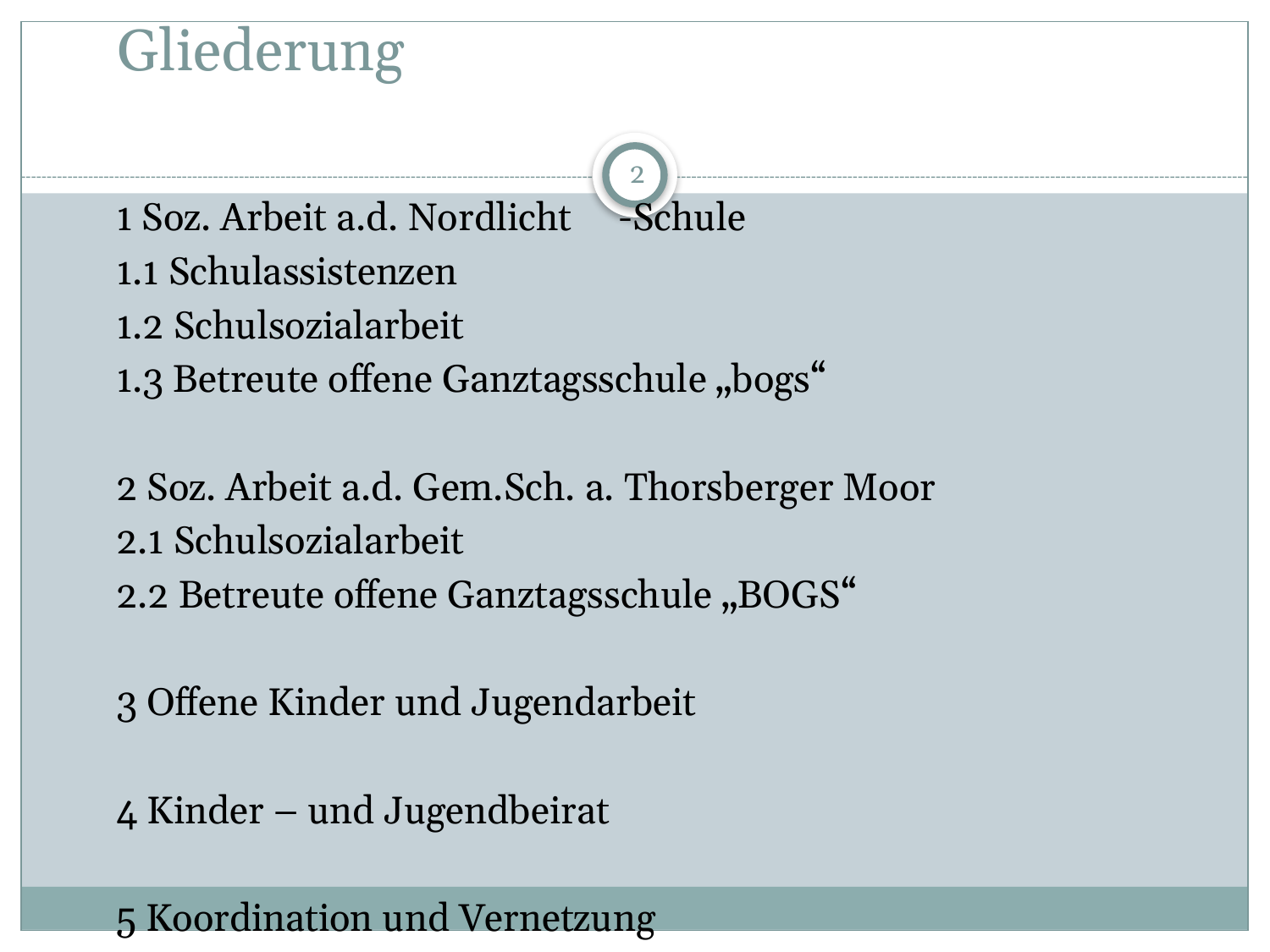

# Gliederung
2
1 Soz. Arbeit a.d. Nordlicht     -Schule
1.1 Schulassistenzen
1.2 Schulsozialarbeit
1.3 Betreute offene Ganztagsschule „bogs“

2 Soz. Arbeit a.d. Gem.Sch. a. Thorsberger Moor
2.1 Schulsozialarbeit
2.2 Betreute offene Ganztagsschule „BOGS“

3 Offene Kinder und Jugendarbeit

4 Kinder – und Jugendbeirat

5 Koordination und Vernetzung